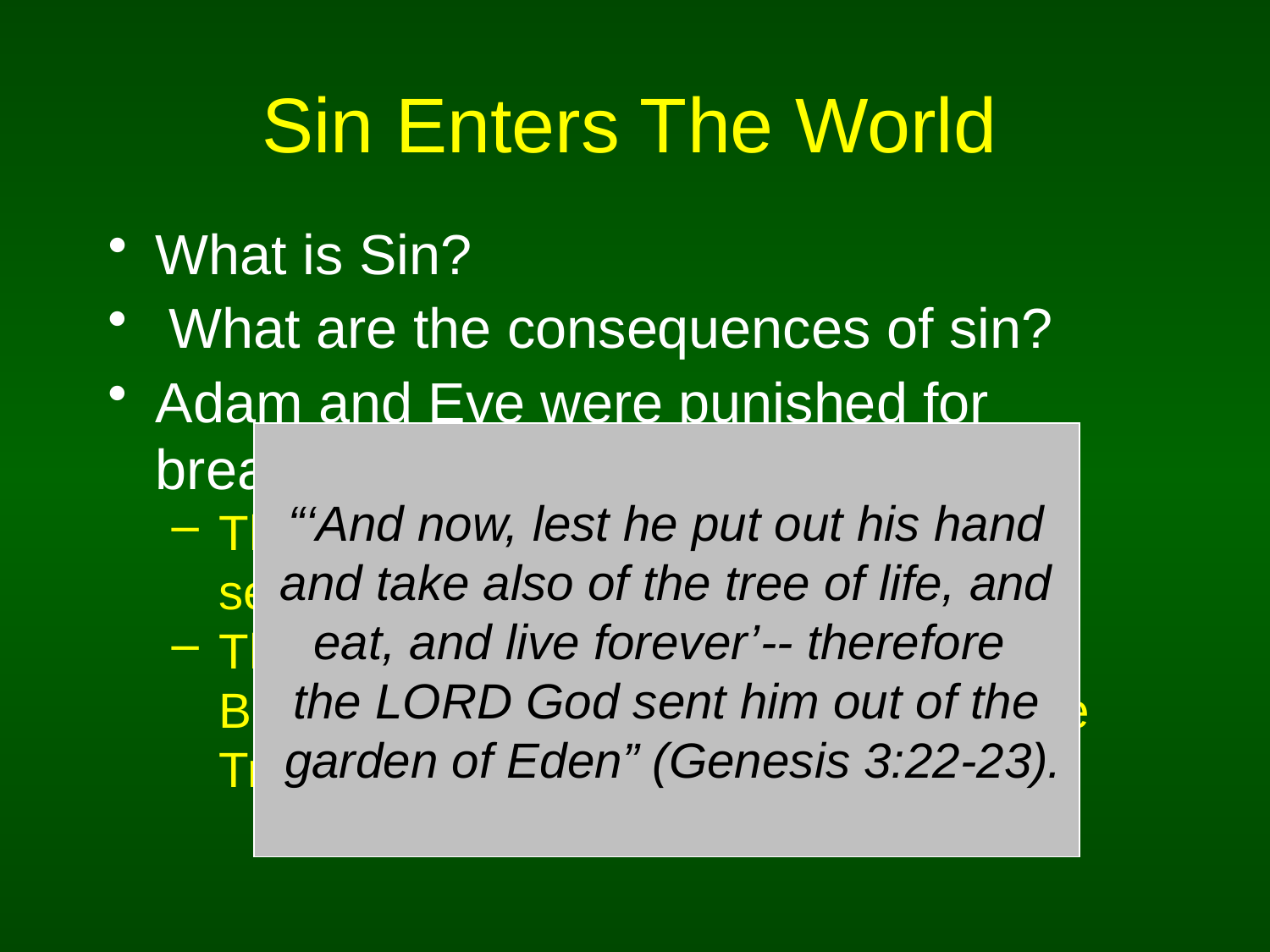

# Sin Enters The World
What is Sin?
  What are the consequences of sin?
Adam and Eve were punished for breaking God’s law.
They died spiritually (i.e. they were separated from God).
They began dying physically. Why? Because they could no longer eat of the Tree of Life.
“‘And now, lest he put out his hand
and take also of the tree of life, and
eat, and live forever’-- therefore
the LORD God sent him out of the
 garden of Eden” (Genesis 3:22-23).